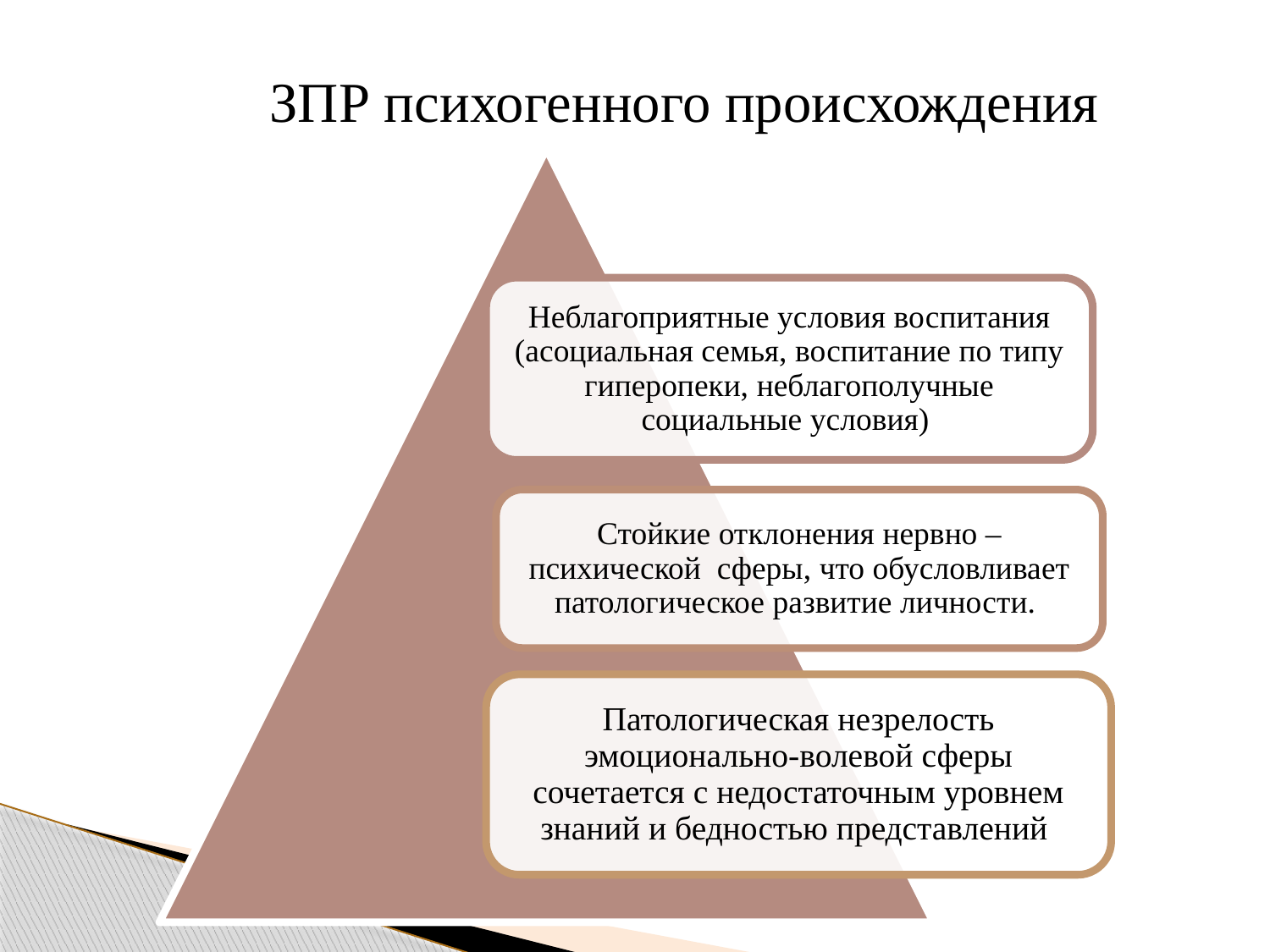

ЗПР психогенного происхождения

Неблагоприятные условия воспитания (асоциальная семья, воспитание по типу гиперопеки, неблагополучные социальные условия)
Стойкие отклонения нервно – психической  сферы, что обусловливает патологическое развитие личности.
Патологическая незрелость эмоционально-волевой сферы сочетается с недостаточным уровнем знаний и бедностью представлений